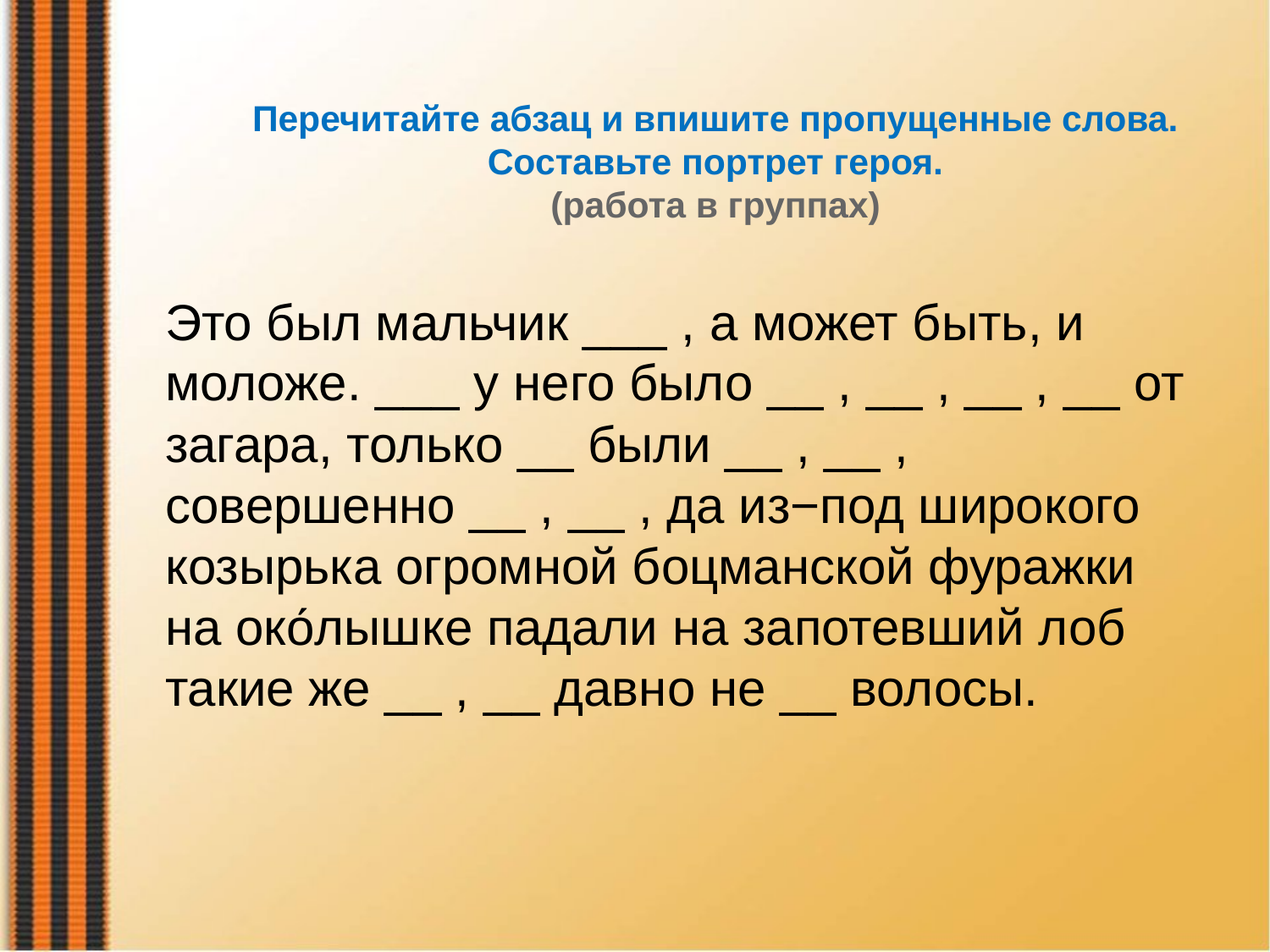

# Перечитайте абзац и впишите пропущенные слова. Составьте портрет героя. (работа в группах)
Это был мальчик ___ , а может быть, и моложе. ___ у него было __ , __ , __ , __ от загара, только __ были __ , __ , совершенно __ , __ , да из−под широкого козырька огромной боцманской фуражки на око́лышке падали на запотевший лоб такие же __ , __ давно не __ волосы.